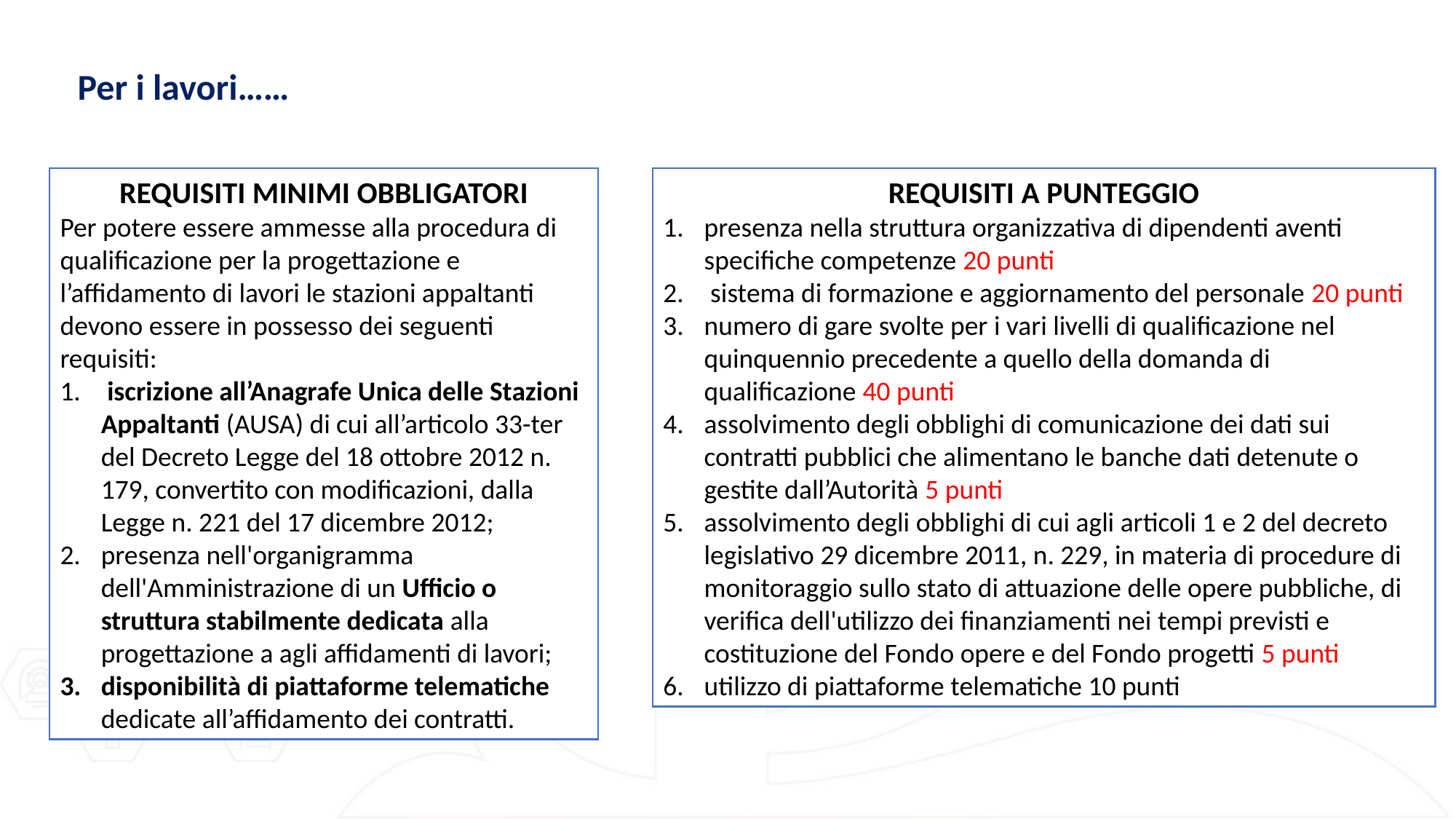

Per i lavori……
REQUISITI MINIMI OBBLIGATORI
Per potere essere ammesse alla procedura di qualificazione per la progettazione e l’affidamento di lavori le stazioni appaltanti devono essere in possesso dei seguenti requisiti:
 iscrizione all’Anagrafe Unica delle Stazioni Appaltanti (AUSA) di cui all’articolo 33-ter del Decreto Legge del 18 ottobre 2012 n. 179, convertito con modificazioni, dalla Legge n. 221 del 17 dicembre 2012;
presenza nell'organigramma dell'Amministrazione di un Ufficio o struttura stabilmente dedicata alla progettazione a agli affidamenti di lavori;
disponibilità di piattaforme telematiche dedicate all’affidamento dei contratti.
REQUISITI A PUNTEGGIO
presenza nella struttura organizzativa di dipendenti aventi specifiche competenze 20 punti
 sistema di formazione e aggiornamento del personale 20 punti
numero di gare svolte per i vari livelli di qualificazione nel quinquennio precedente a quello della domanda di qualificazione 40 punti
assolvimento degli obblighi di comunicazione dei dati sui contratti pubblici che alimentano le banche dati detenute o gestite dall’Autorità 5 punti
assolvimento degli obblighi di cui agli articoli 1 e 2 del decreto legislativo 29 dicembre 2011, n. 229, in materia di procedure di monitoraggio sullo stato di attuazione delle opere pubbliche, di verifica dell'utilizzo dei finanziamenti nei tempi previsti e costituzione del Fondo opere e del Fondo progetti 5 punti
utilizzo di piattaforme telematiche 10 punti